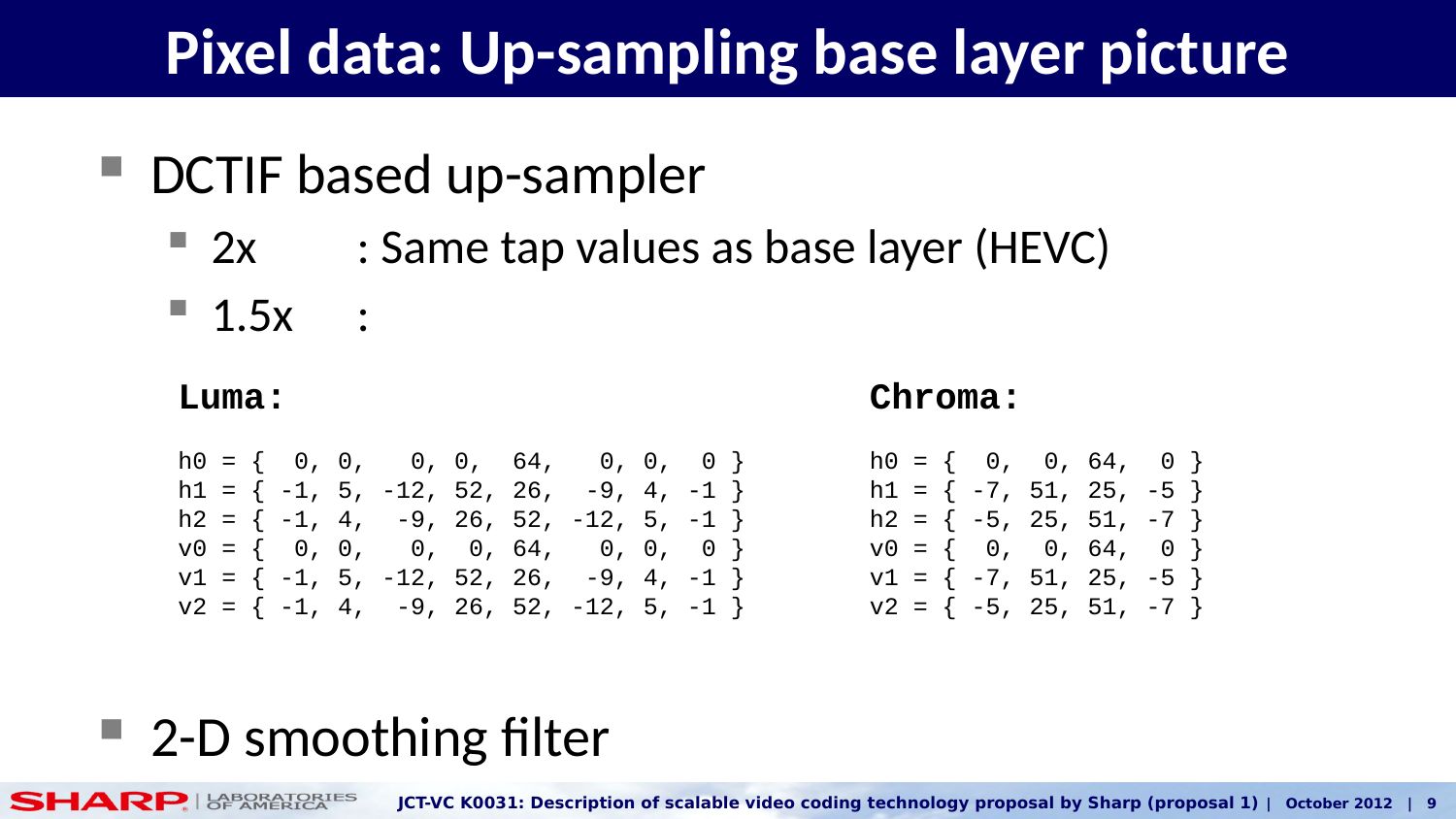

# Pixel data: Up-sampling base layer picture
DCTIF based up-sampler
2x	: Same tap values as base layer (HEVC)
1.5x	:

2-D smoothing filter
Luma:

h0 = {  0, 0,   0, 0,  64,   0, 0,  0 }
h1 = { -1, 5, -12, 52, 26,  -9, 4, -1 }
h2 = { -1, 4,  -9, 26, 52, -12, 5, -1 }
v0 = {  0, 0,   0,  0, 64,   0, 0,  0 }
v1 = { -1, 5, -12, 52, 26,  -9, 4, -1 }
v2 = { -1, 4,  -9, 26, 52, -12, 5, -1 }
Chroma:

h0 = {  0,  0, 64,  0 }
h1 = { -7, 51, 25, -5 }
h2 = { -5, 25, 51, -7 }
v0 = {  0,  0, 64,  0 }
v1 = { -7, 51, 25, -5 }
v2 = { -5, 25, 51, -7 }